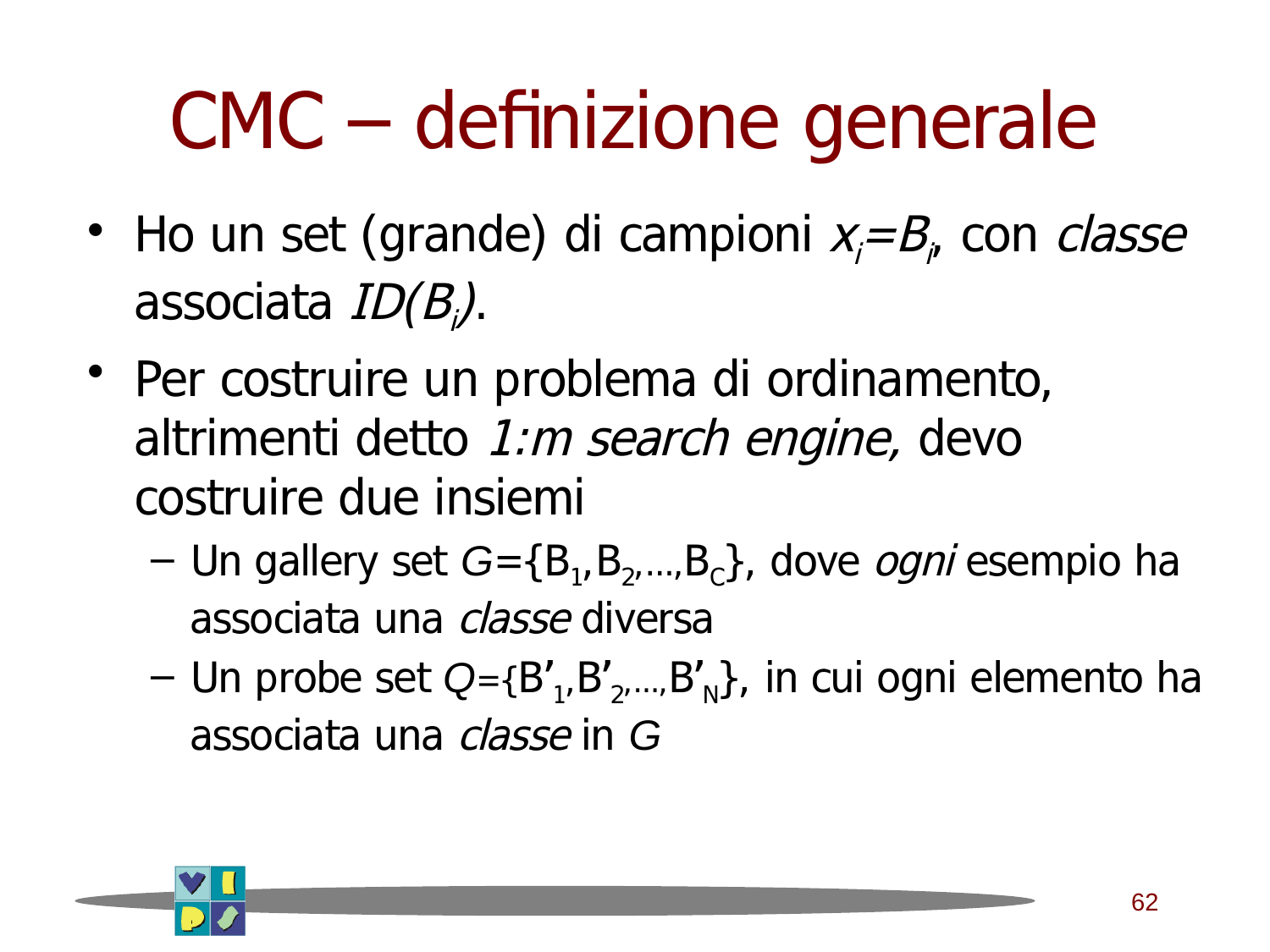

# CMC – definizione generale
Ho un set (grande) di campioni xi=Bi, con classe associata ID(Bi).
Per costruire un problema di ordinamento, altrimenti detto 1:m search engine, devo costruire due insiemi
Un gallery set G={B1,B2,…,BC}, dove ogni esempio ha associata una classe diversa
Un probe set Q={B’1,B’2,…,B’N}, in cui ogni elemento ha associata una classe in G
62